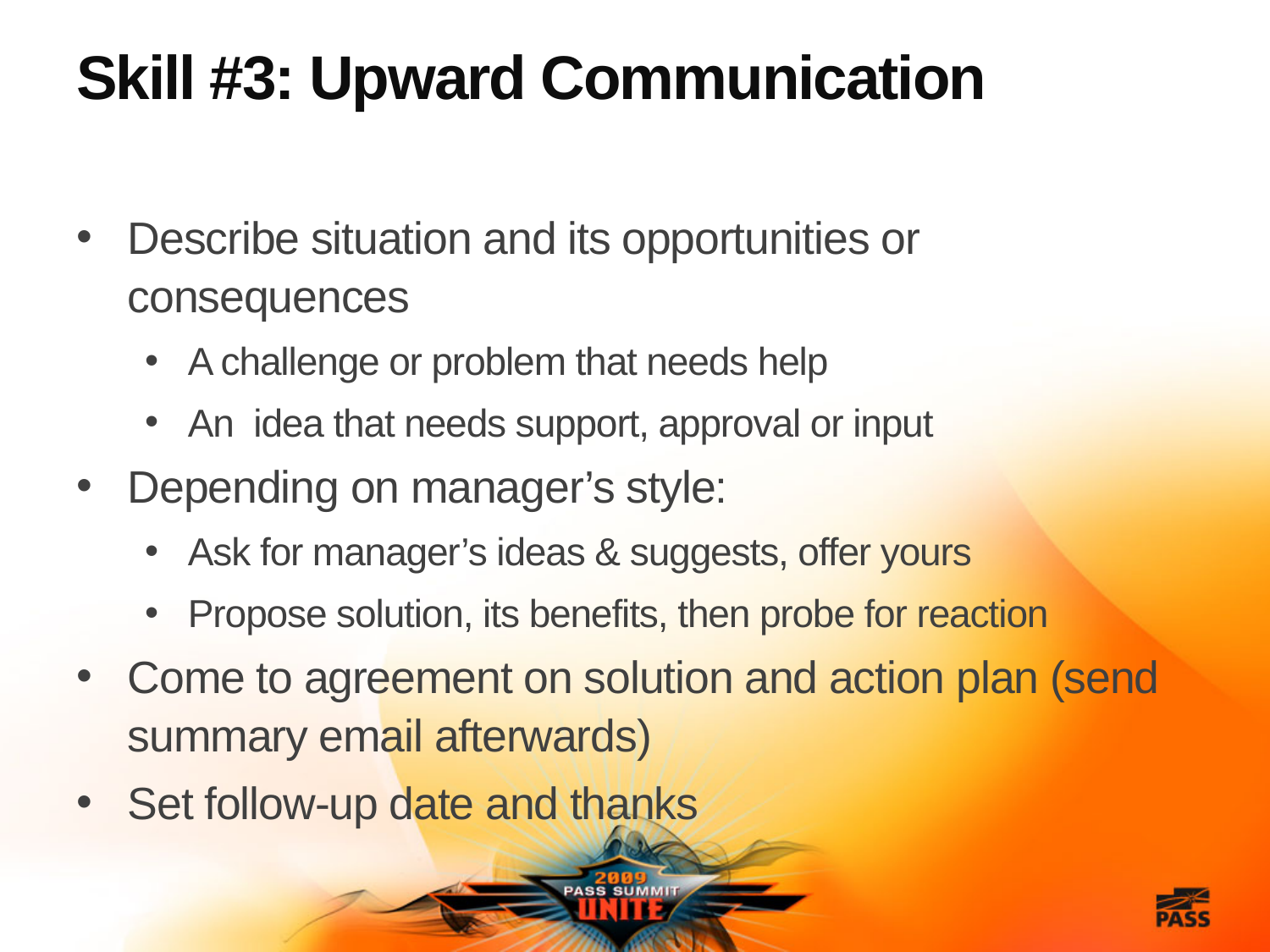

# Skill #3: Upward Communication
Describe situation and its opportunities or consequences
A challenge or problem that needs help
An  idea that needs support, approval or input
Depending on manager’s style:
Ask for manager’s ideas & suggests, offer yours
Propose solution, its benefits, then probe for reaction
Come to agreement on solution and action plan (send summary email afterwards)
Set follow-up date and thanks